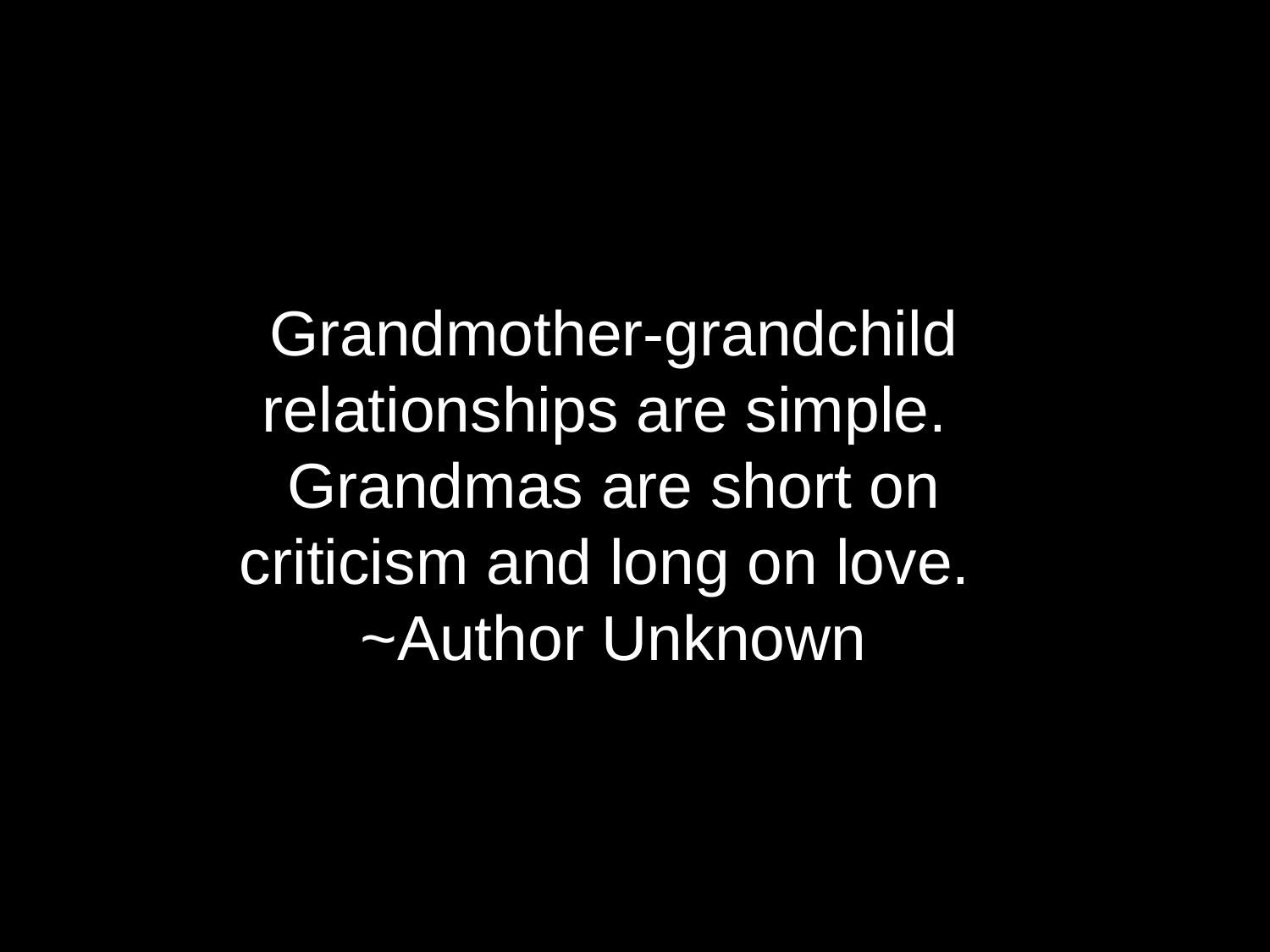

Grandmother-grandchild relationships are simple.  Grandmas are short on criticism and long on love.  ~Author Unknown